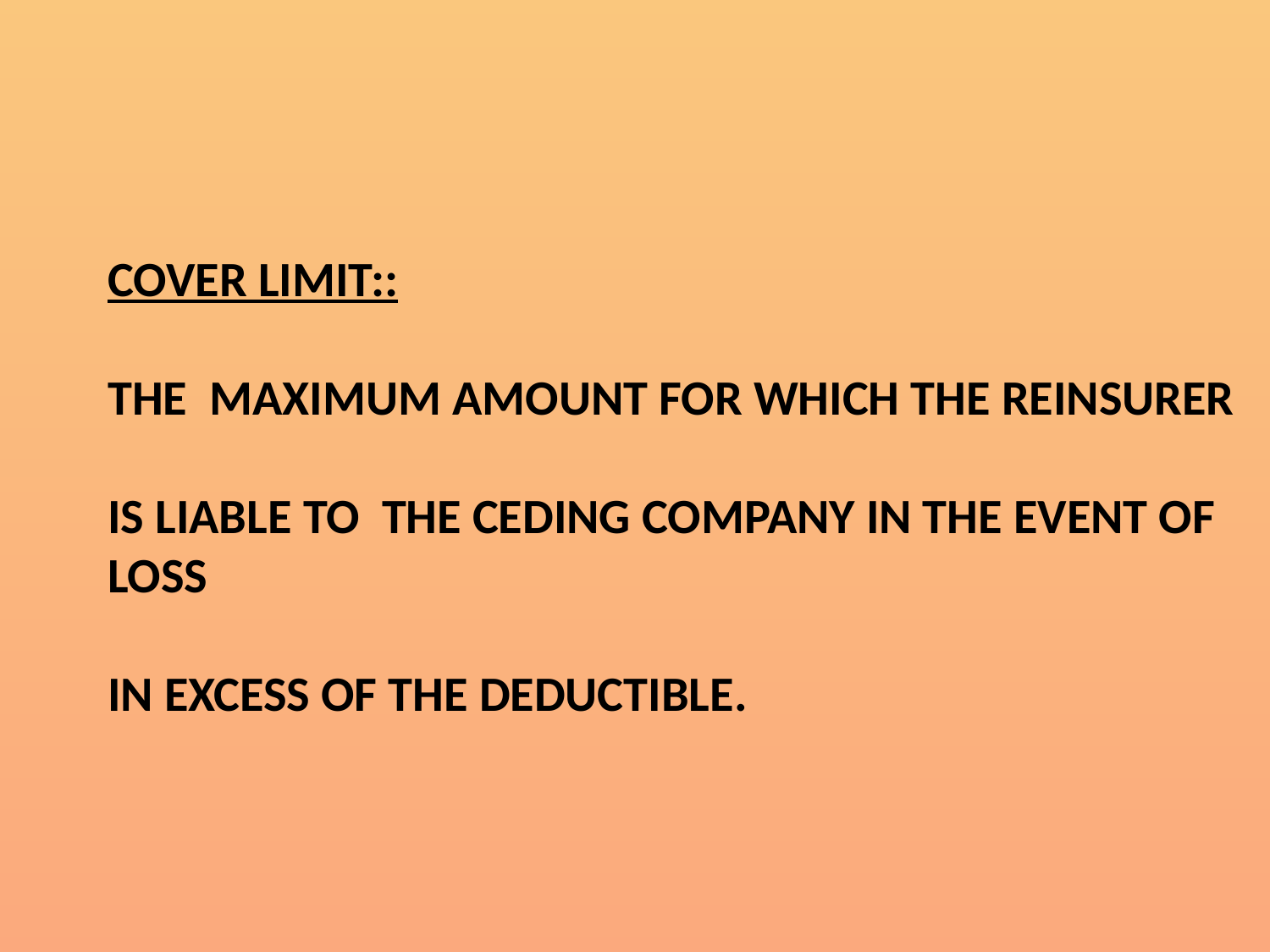

COVER LIMIT::

THE  MAXIMUM AMOUNT FOR WHICH THE REINSURER

IS LIABLE TO  THE CEDING COMPANY IN THE EVENT OF LOSS

IN EXCESS OF THE DEDUCTIBLE.